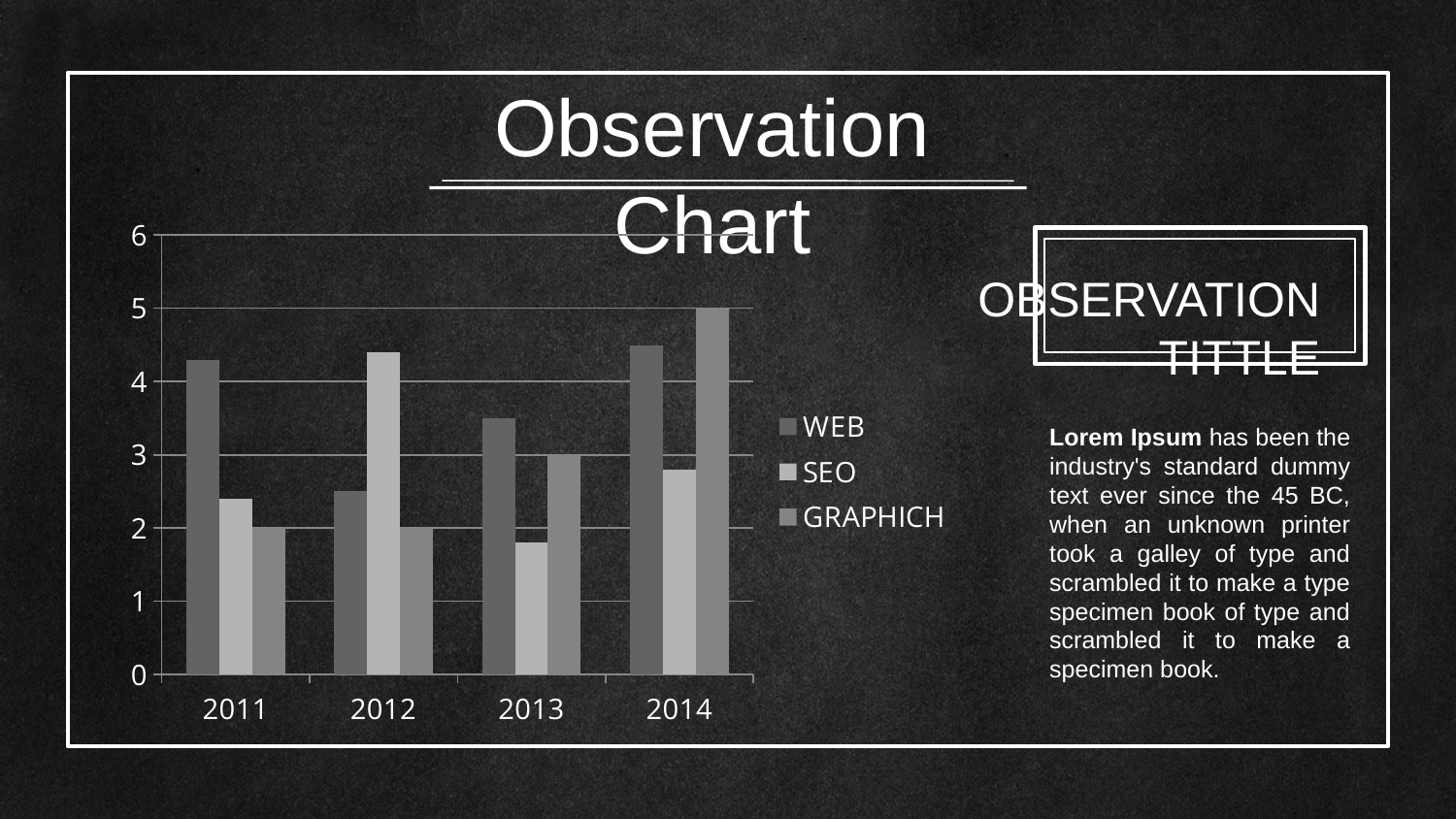

Observation Chart

### Chart

| Category | WEB | SEO | GRAPHICH |
|---|---|---|---|
| 2011 | 4.3 | 2.4 | 2.0 |
| 2012 | 2.5 | 4.4 | 2.0 |
| 2013 | 3.5 | 1.8 | 3.0 |
| 2014 | 4.5 | 2.8 | 5.0 |

OBSERVATION TITTLE
Lorem Ipsum has been the industry's standard dummy text ever since the 45 BC, when an unknown printer took a galley of type and scrambled it to make a type specimen book of type and scrambled it to make a specimen book.